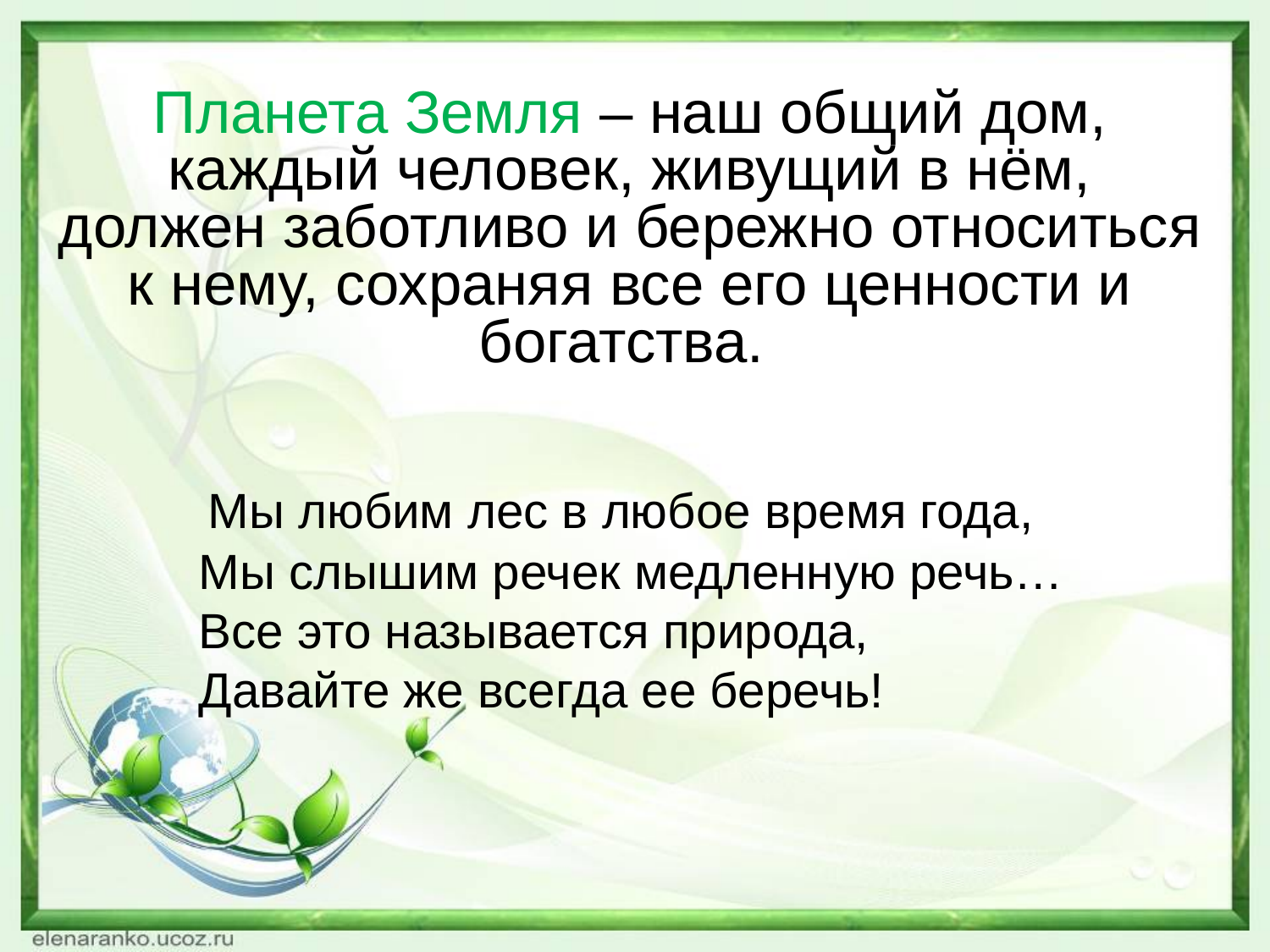

Планета Земля – наш общий дом, каждый человек, живущий в нём, должен заботливо и бережно относиться к нему, сохраняя все его ценности и богатства.
    Мы любим лес в любое время года,
Мы слышим речек медленную речь…
Все это называется природа,
Давайте же всегда ее беречь!